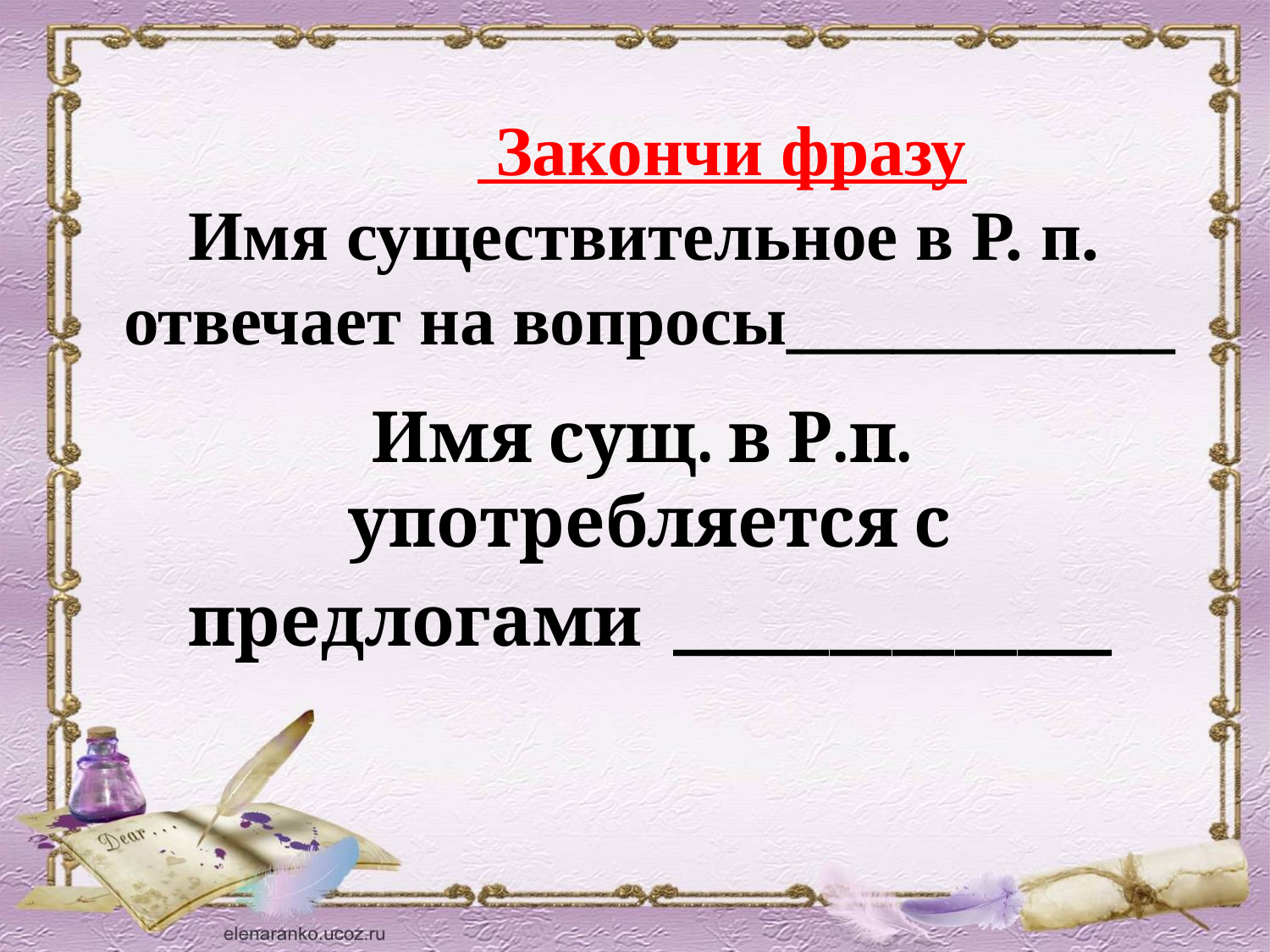

Закончи фразу
 Имя существительное в Р. п. отвечает на вопросы___________
Имя сущ. в Р.п.  употребляется с предлогами  ______________